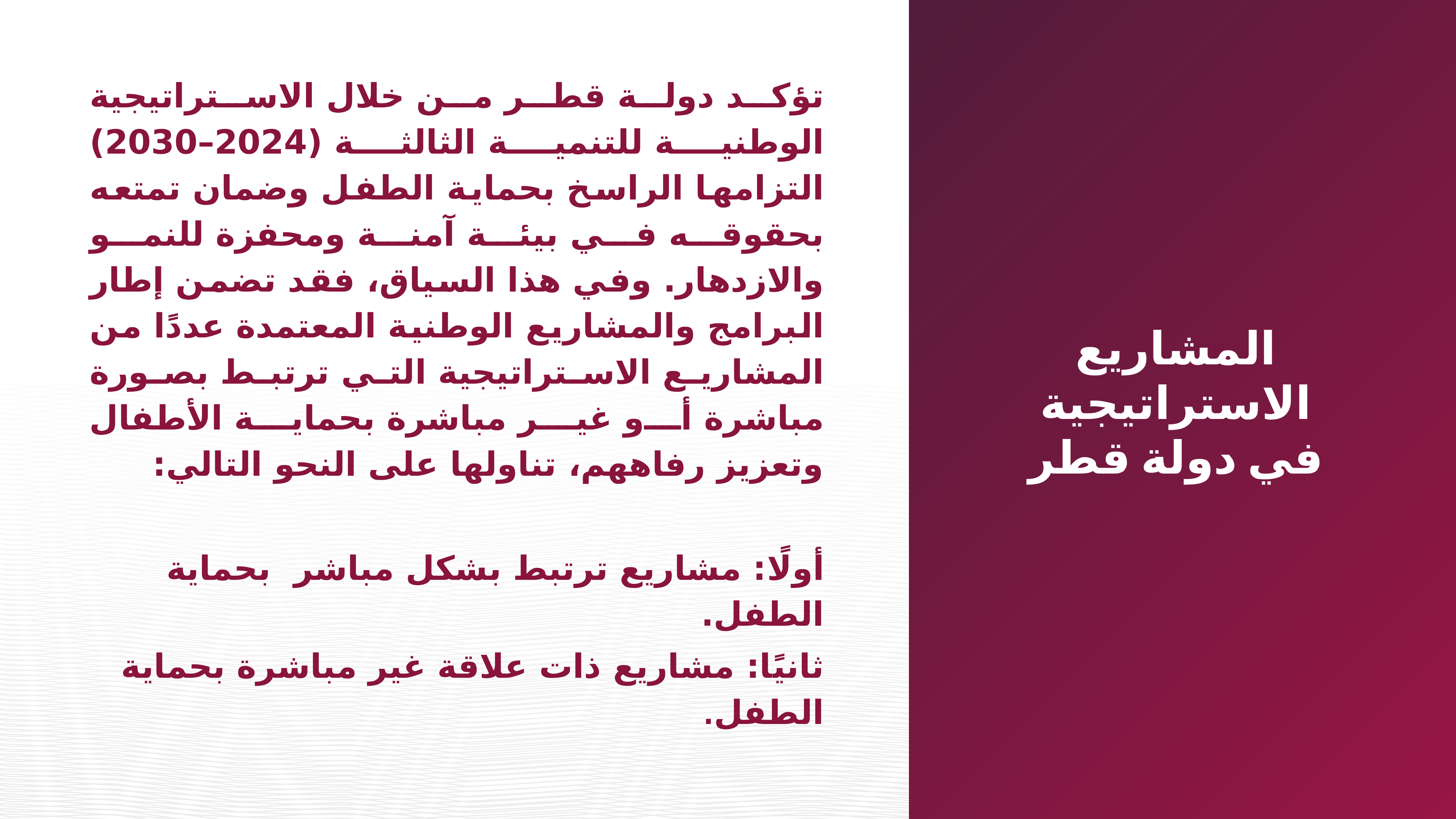

تؤكد دولة قطر من خلال الاستراتيجية الوطنية للتنمية الثالثة (2024–2030) التزامها الراسخ بحماية الطفل وضمان تمتعه بحقوقه في بيئة آمنة ومحفزة للنمو والازدهار. وفي هذا السياق، فقد تضمن إطار البرامج والمشاريع الوطنية المعتمدة عددًا من المشاريع الاستراتيجية التي ترتبط بصورة مباشرة أو غير مباشرة بحماية الأطفال وتعزيز رفاههم، تناولها على النحو التالي:

أولًا: مشاريع ترتبط بشكل مباشر  بحماية الطفل.
ثانيًا: مشاريع ذات علاقة غير مباشرة بحماية الطفل.

# المشاريع الاستراتيجية في دولة قطر